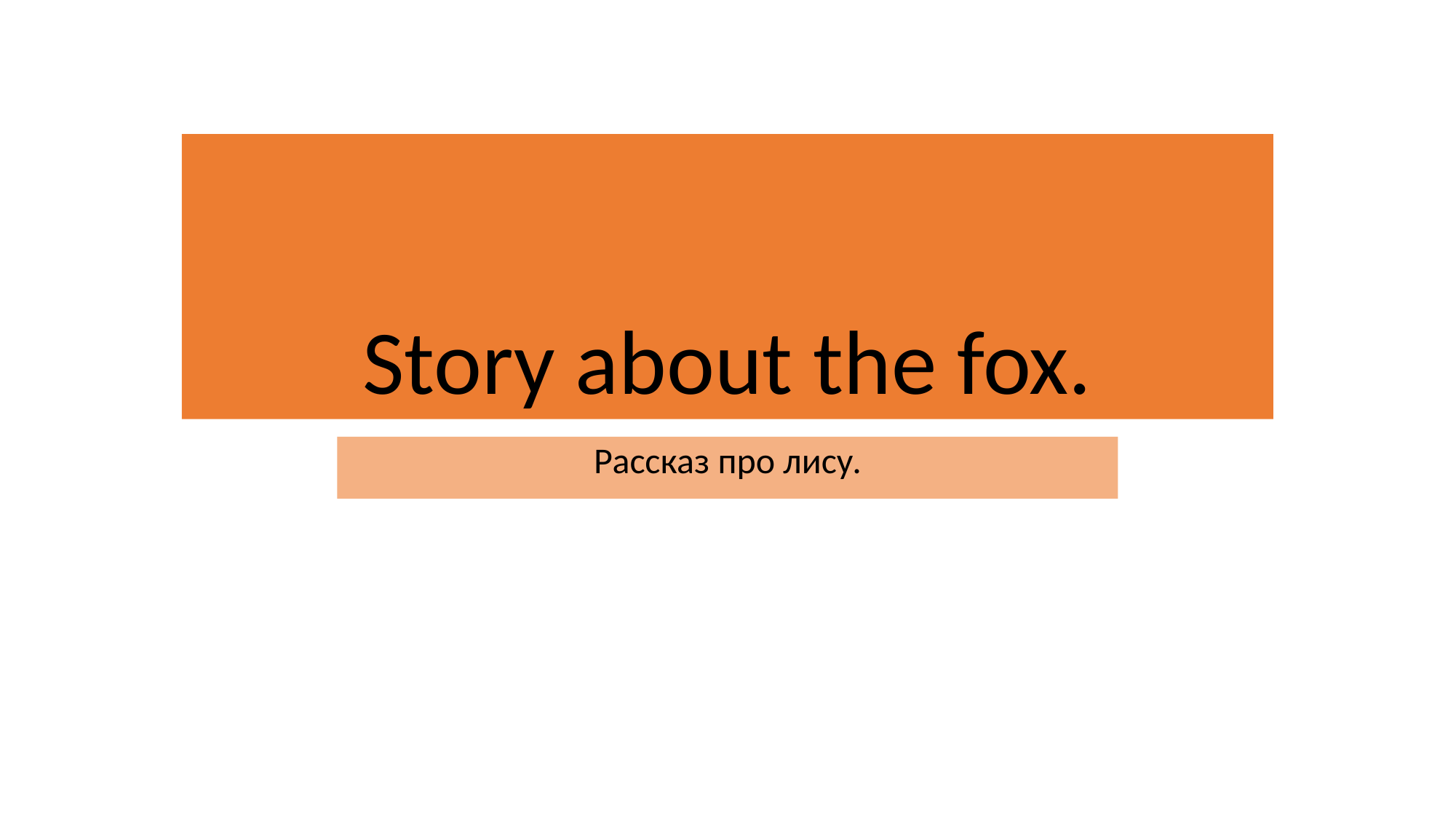

# Story about the fox.
Рассказ про лису.